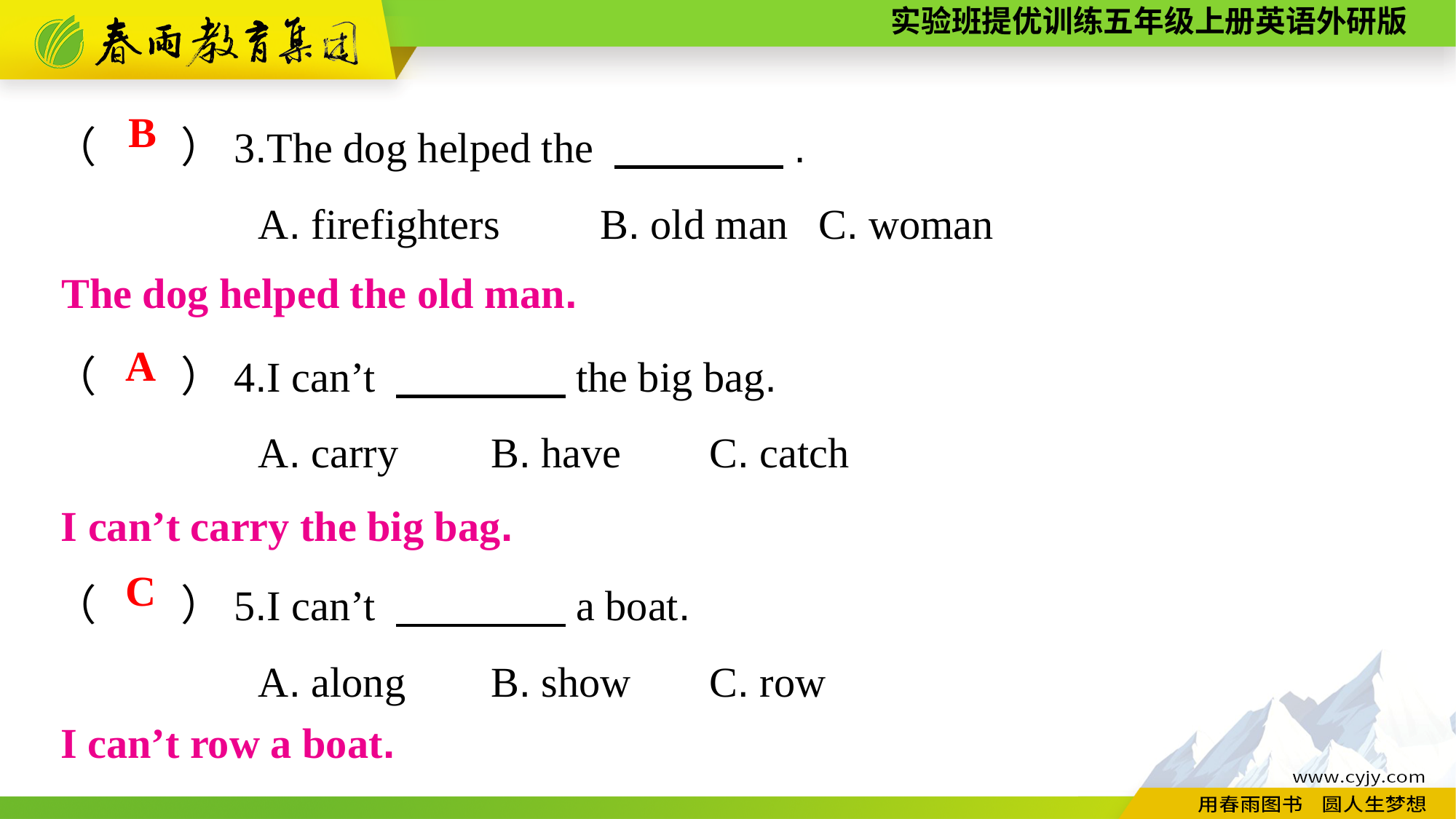

（　　）3.The dog helped the 　　　　.
A. firefighters	B. old man	C. woman

（　　）4.I can’t 　　　　the big bag.
A. carry	B. have	C. catch

（　　）5.I can’t 　　　　a boat.
A. along	B. show	C. row
B
The dog helped the old man.
A
I can’t carry the big bag.
C
I can’t row a boat.